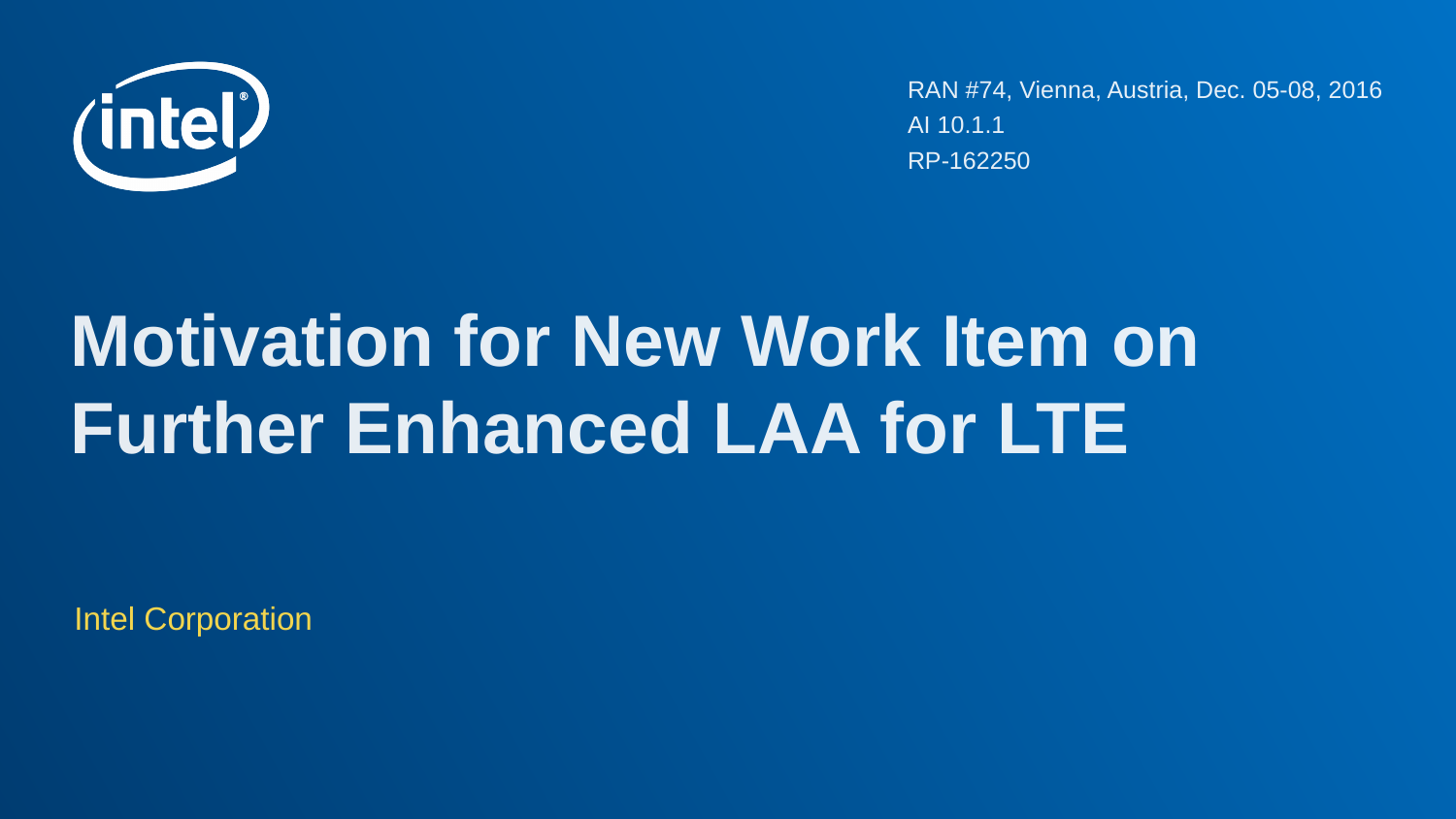

RAN #74, Vienna, Austria, Dec. 05-08, 2016
AI 10.1.1
RP-162250
# Motivation for New Work Item on Further Enhanced LAA for LTE
Intel Corporation